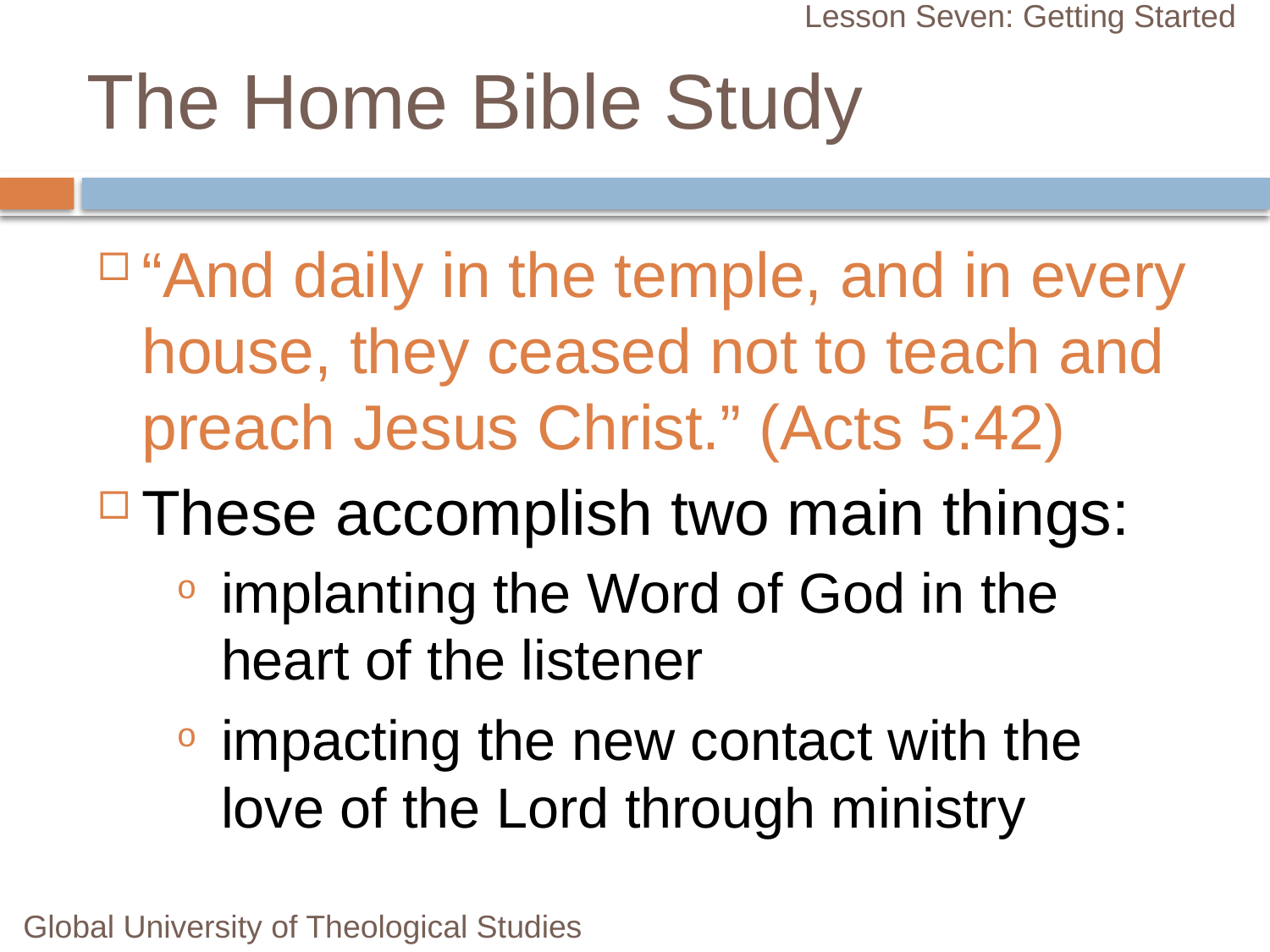

Lesson Seven: Getting Started
# The Home Bible Study
“And daily in the temple, and in every house, they ceased not to teach and preach Jesus Christ.” (Acts 5:42)
These accomplish two main things:
implanting the Word of God in the heart of the listener
impacting the new contact with the love of the Lord through ministry
Global University of Theological Studies